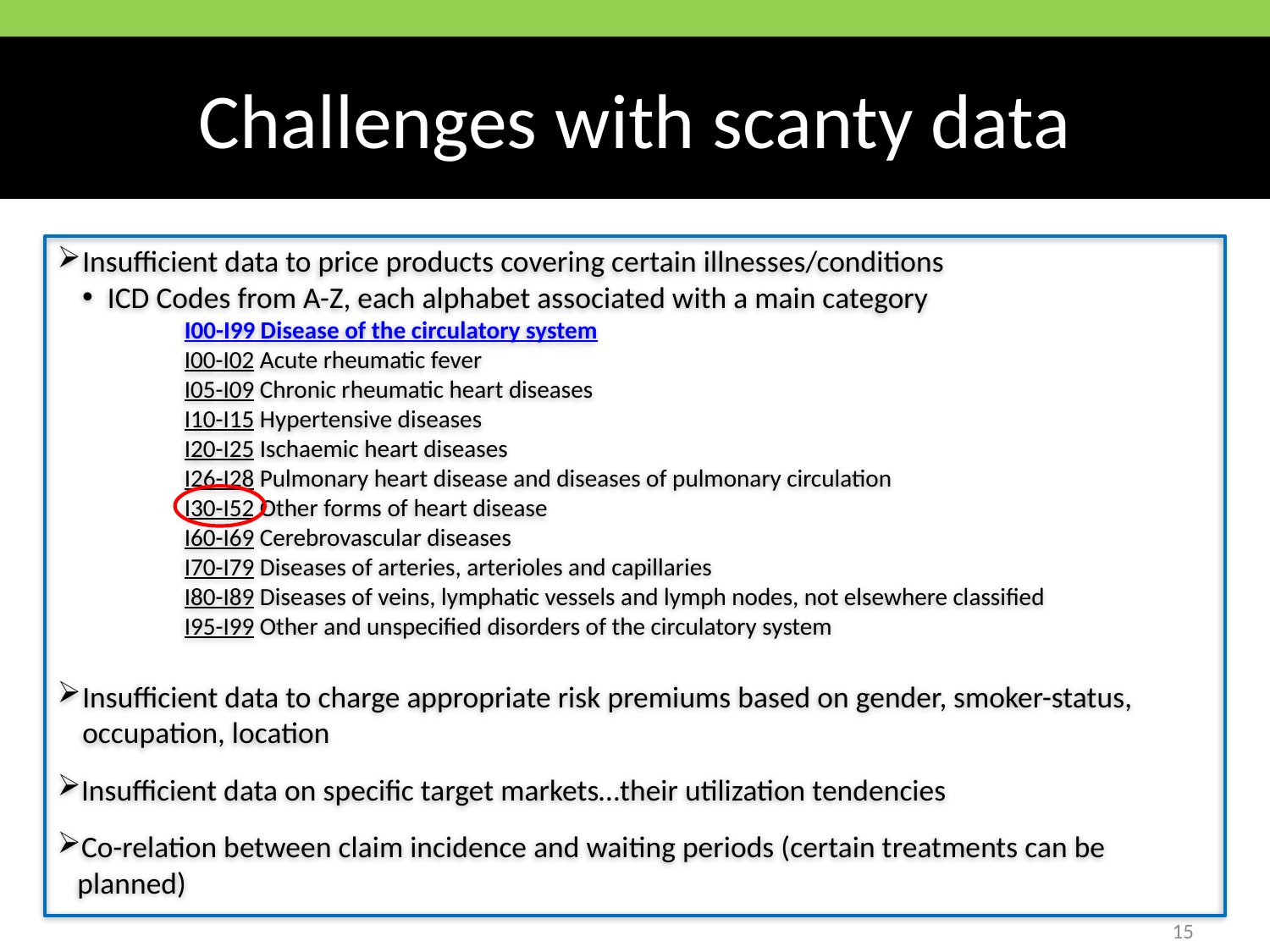

# Challenges with scanty data
Insufficient data to price products covering certain illnesses/conditions
ICD Codes from A-Z, each alphabet associated with a main category
I00-I99 Disease of the circulatory system
I00-I02 Acute rheumatic fever
I05-I09 Chronic rheumatic heart diseases
I10-I15 Hypertensive diseases
I20-I25 Ischaemic heart diseases
I26-I28 Pulmonary heart disease and diseases of pulmonary circulation
I30-I52 Other forms of heart disease
I60-I69 Cerebrovascular diseases
I70-I79 Diseases of arteries, arterioles and capillaries
I80-I89 Diseases of veins, lymphatic vessels and lymph nodes, not elsewhere classified
I95-I99 Other and unspecified disorders of the circulatory system

Insufficient data to charge appropriate risk premiums based on gender, smoker-status, occupation, location
Insufficient data on specific target markets…their utilization tendencies
Co-relation between claim incidence and waiting periods (certain treatments can be planned)

15